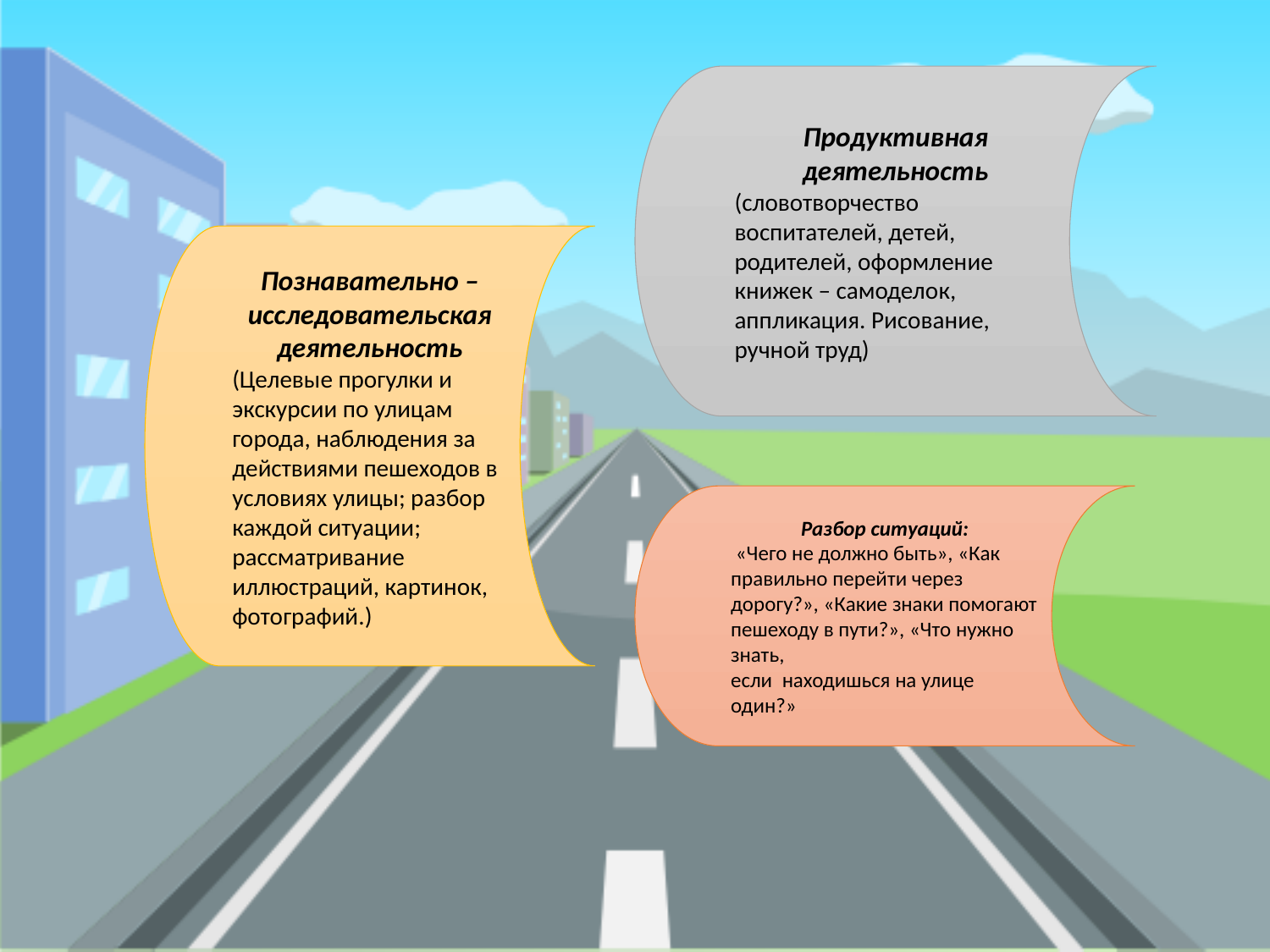

#
Продуктивная деятельность
(словотворчество воспитателей, детей, родителей, оформление книжек – самоделок, аппликация. Рисование, ручной труд)
Познавательно – исследовательская деятельность
(Целевые прогулки и экскурсии по улицам города, наблюдения за действиями пешеходов в условиях улицы; разбор каждой ситуации; рассматривание иллюстраций, картинок, фотографий.)
Разбор ситуаций:
 «Чего не должно быть», «Как правильно перейти через дорогу?», «Какие знаки помогают пешеходу в пути?», «Что нужно знать,
если  находишься на улице один?»